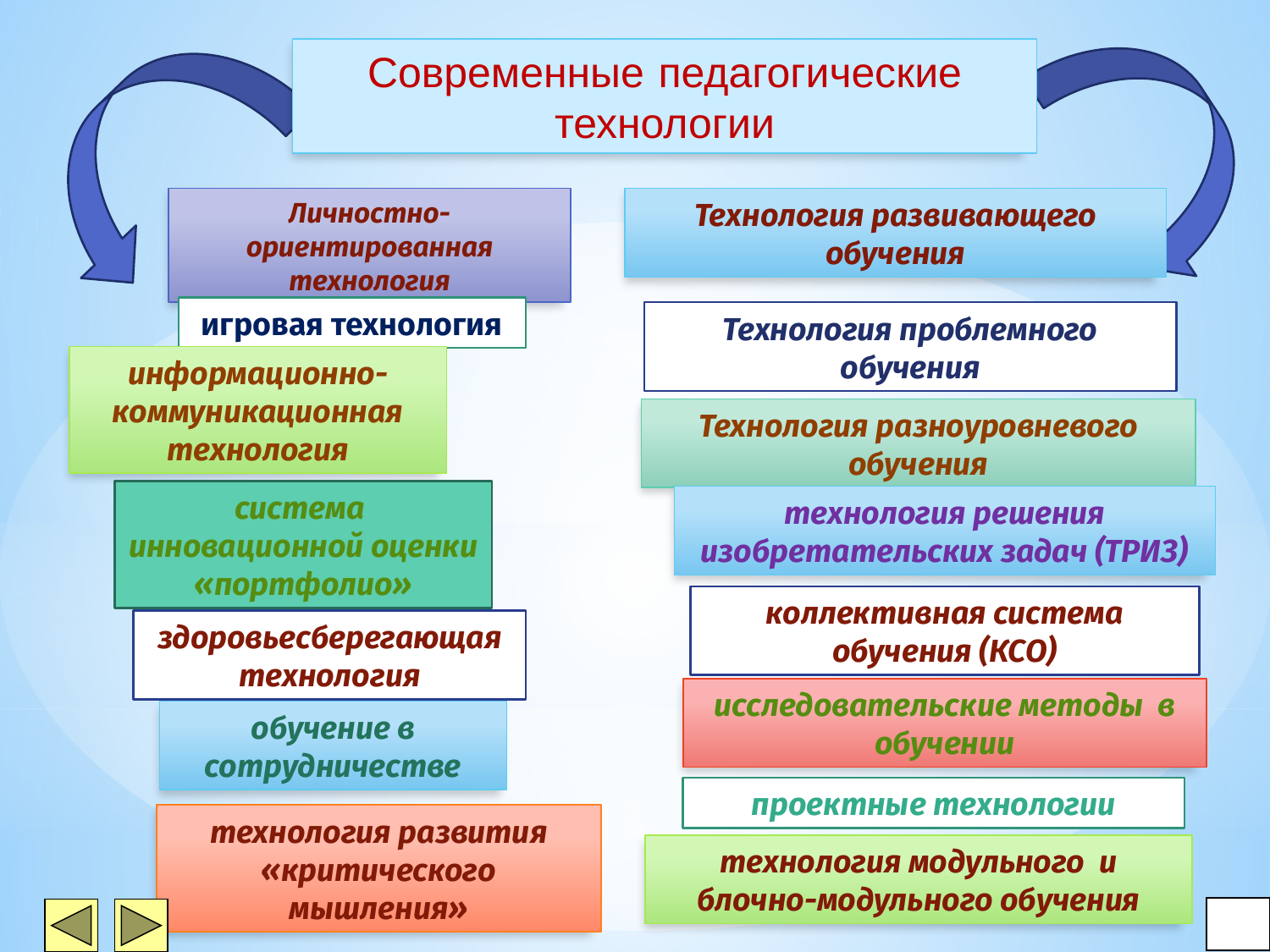

Современные педагогические технологии

Личностно-ориентированная технология
Технология развивающего обучения
игровая технология
Технология проблемного обучения
информационно-коммуникационная технология
Технология разноуровневого обучения
система  инновационной оценки «портфолио»
технология решения изобретательских задач (ТРИЗ)
коллективная система обучения (КСО)
здоровьесберегающая технология
исследовательские методы  в обучении
обучение в сотрудничестве
проектные технологии
технология развития «критического мышления»
технология модульного  и блочно-модульного обучения
4